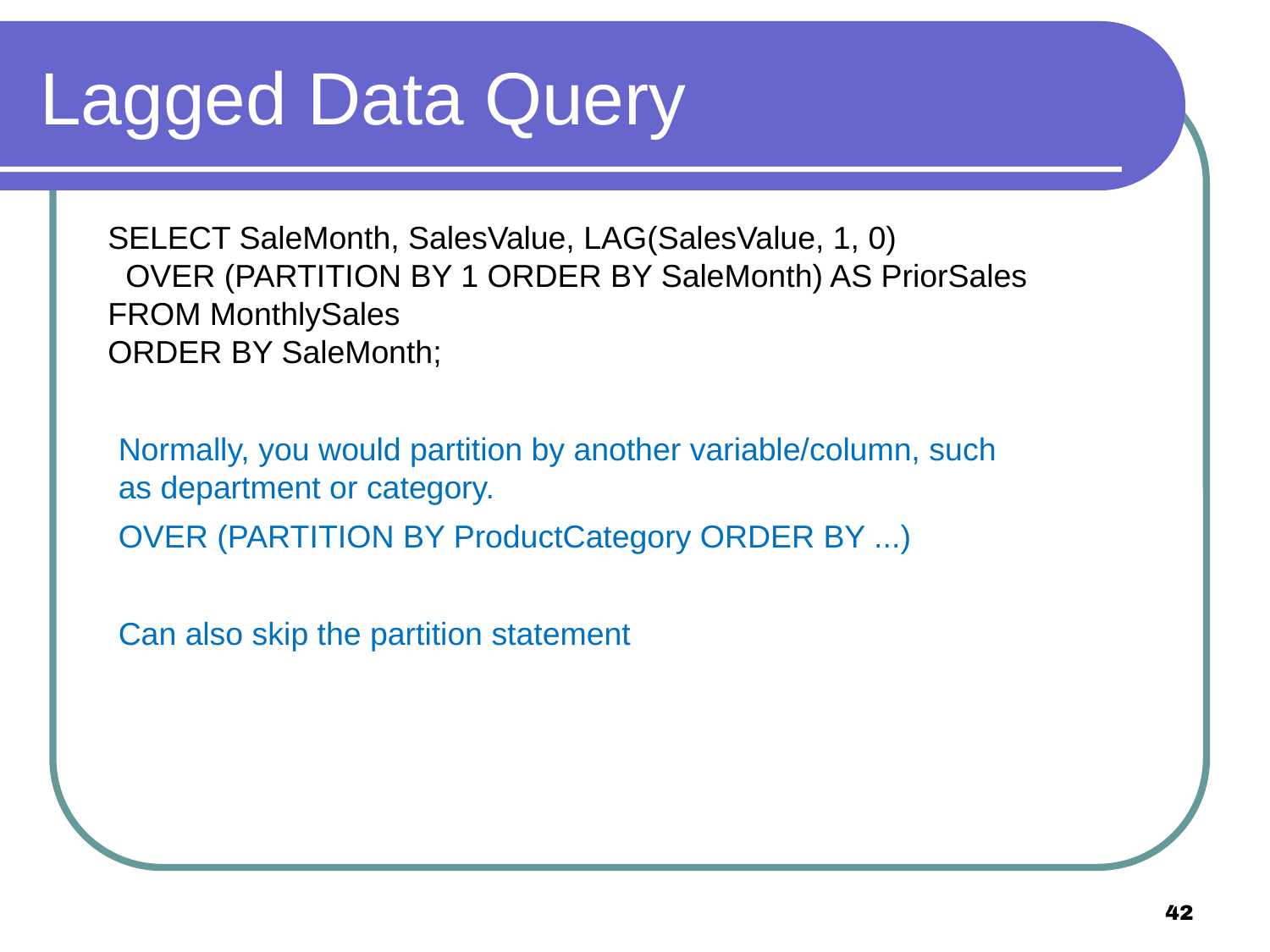

# Lagged Data Query
SELECT SaleMonth, SalesValue, LAG(SalesValue, 1, 0)
  OVER (PARTITION BY 1 ORDER BY SaleMonth) AS PriorSales
FROM MonthlySales
ORDER BY SaleMonth;
Normally, you would partition by another variable/column, such as department or category.
OVER (PARTITION BY ProductCategory ORDER BY ...)

Can also skip the partition statement
42